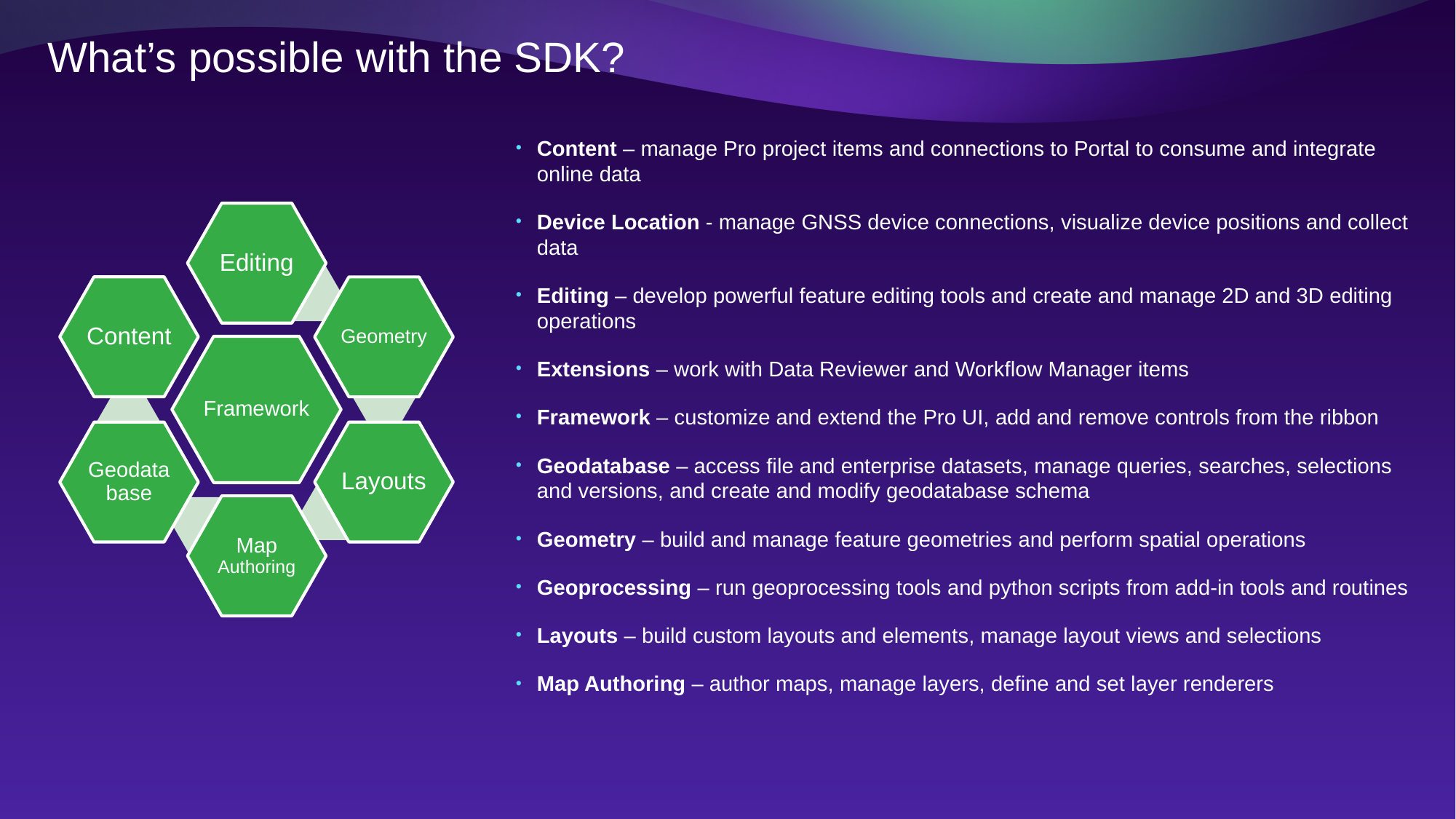

# What’s possible with the SDK?
Content – manage Pro project items and connections to Portal to consume and integrate online data
Device Location - manage GNSS device connections, visualize device positions and collect data
Editing – develop powerful feature editing tools and create and manage 2D and 3D editing operations
Extensions – work with Data Reviewer and Workflow Manager items
Framework – customize and extend the Pro UI, add and remove controls from the ribbon
Geodatabase – access file and enterprise datasets, manage queries, searches, selections and versions, and create and modify geodatabase schema
Geometry – build and manage feature geometries and perform spatial operations
Geoprocessing – run geoprocessing tools and python scripts from add-in tools and routines
Layouts – build custom layouts and elements, manage layout views and selections
Map Authoring – author maps, manage layers, define and set layer renderers

Framework
Editing
Geometry
Layouts
Map Authoring
Geodatabase
Content